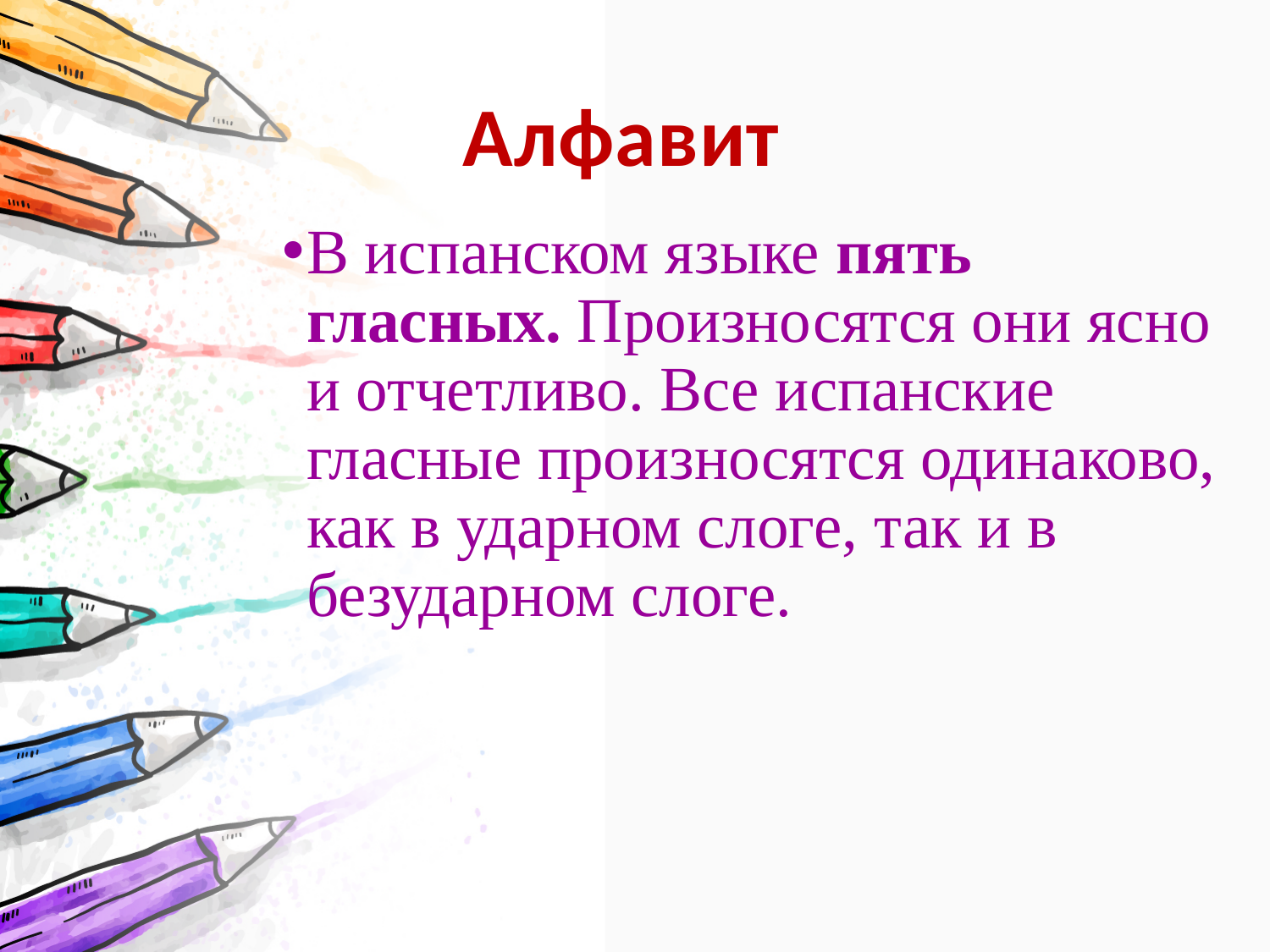

# Алфавит
В испанском языке пять гласных. Произносятся они ясно и отчетливо. Все испанские гласные произносятся одинаково, как в ударном слоге, так и в безударном слоге.